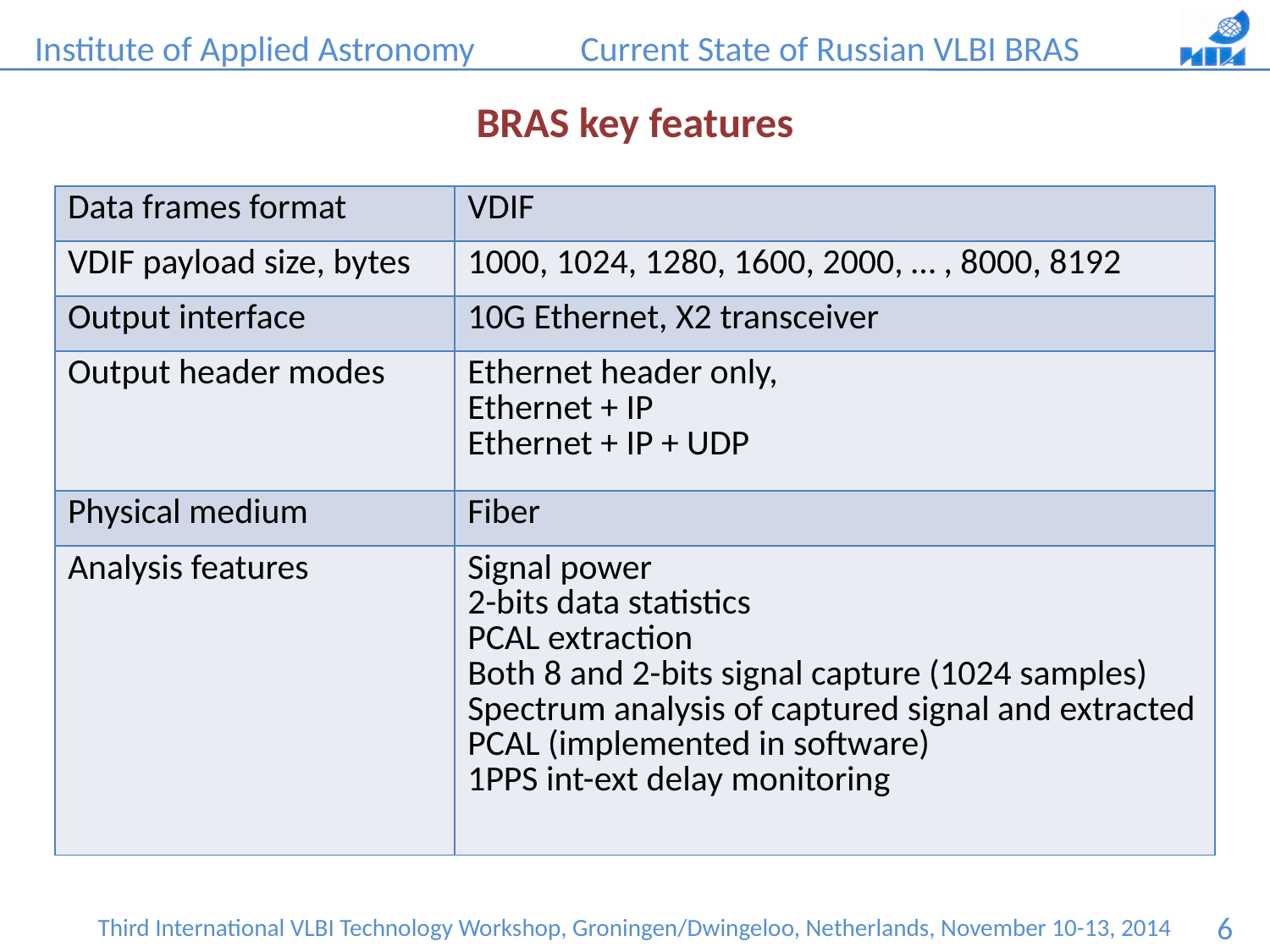

BRAS key features
| Data frames format | VDIF |
| --- | --- |
| VDIF payload size, bytes | 1000, 1024, 1280, 1600, 2000, … , 8000, 8192 |
| Output interface | 10G Ethernet, X2 transceiver |
| Output header modes | Ethernet header only, Ethernet + IP Ethernet + IP + UDP |
| Physical medium | Fiber |
| Analysis features | Signal power 2-bits data statistics PCAL extraction Both 8 and 2-bits signal capture (1024 samples) Spectrum analysis of captured signal and extracted PCAL (implemented in software) 1PPS int-ext delay monitoring |